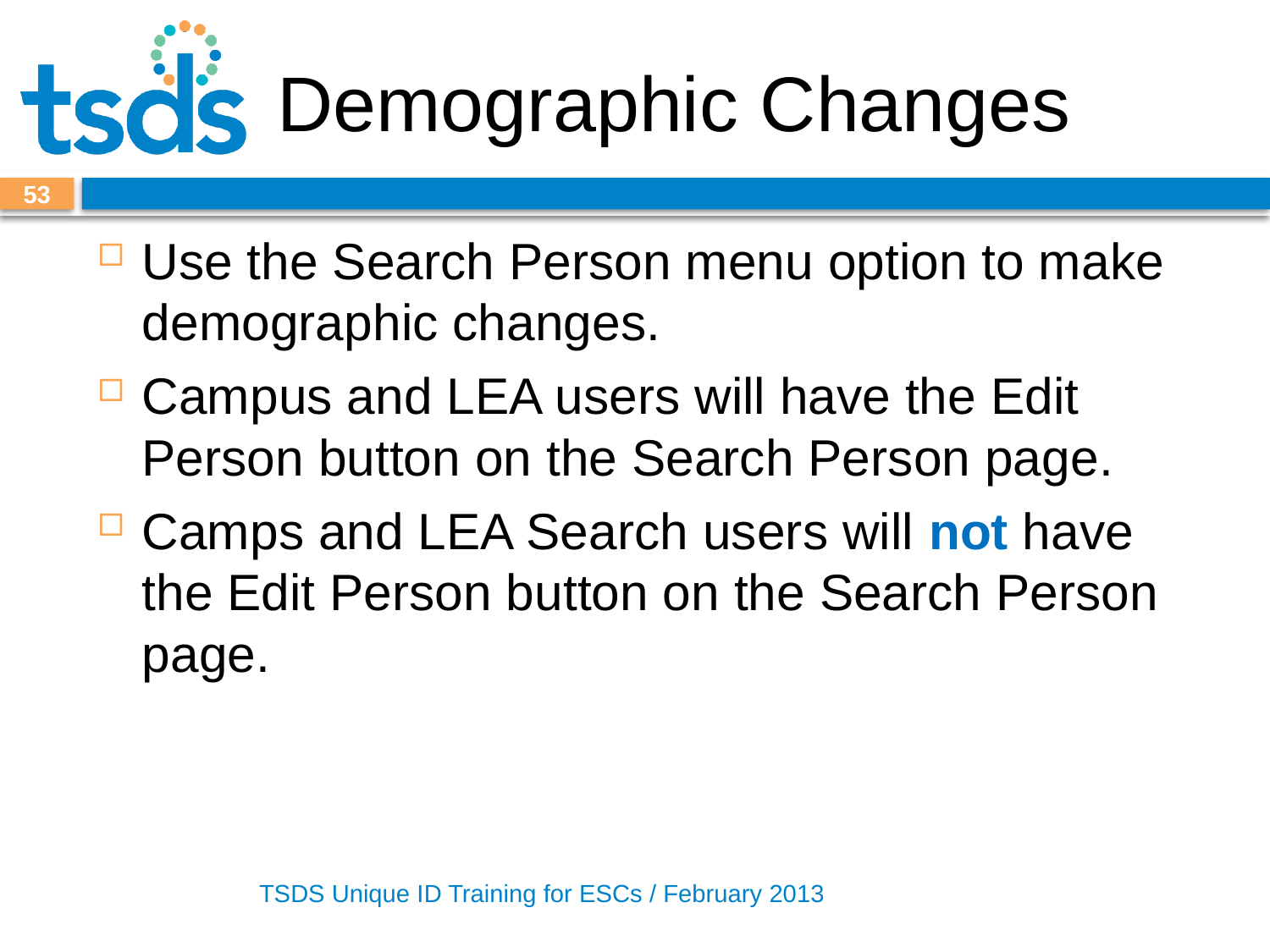

# Demographic Changes
53
Use the Search Person menu option to make demographic changes.
Campus and LEA users will have the Edit Person button on the Search Person page.
Camps and LEA Search users will not have the Edit Person button on the Search Person page.
TSDS Unique ID Training for ESCs / February 2013